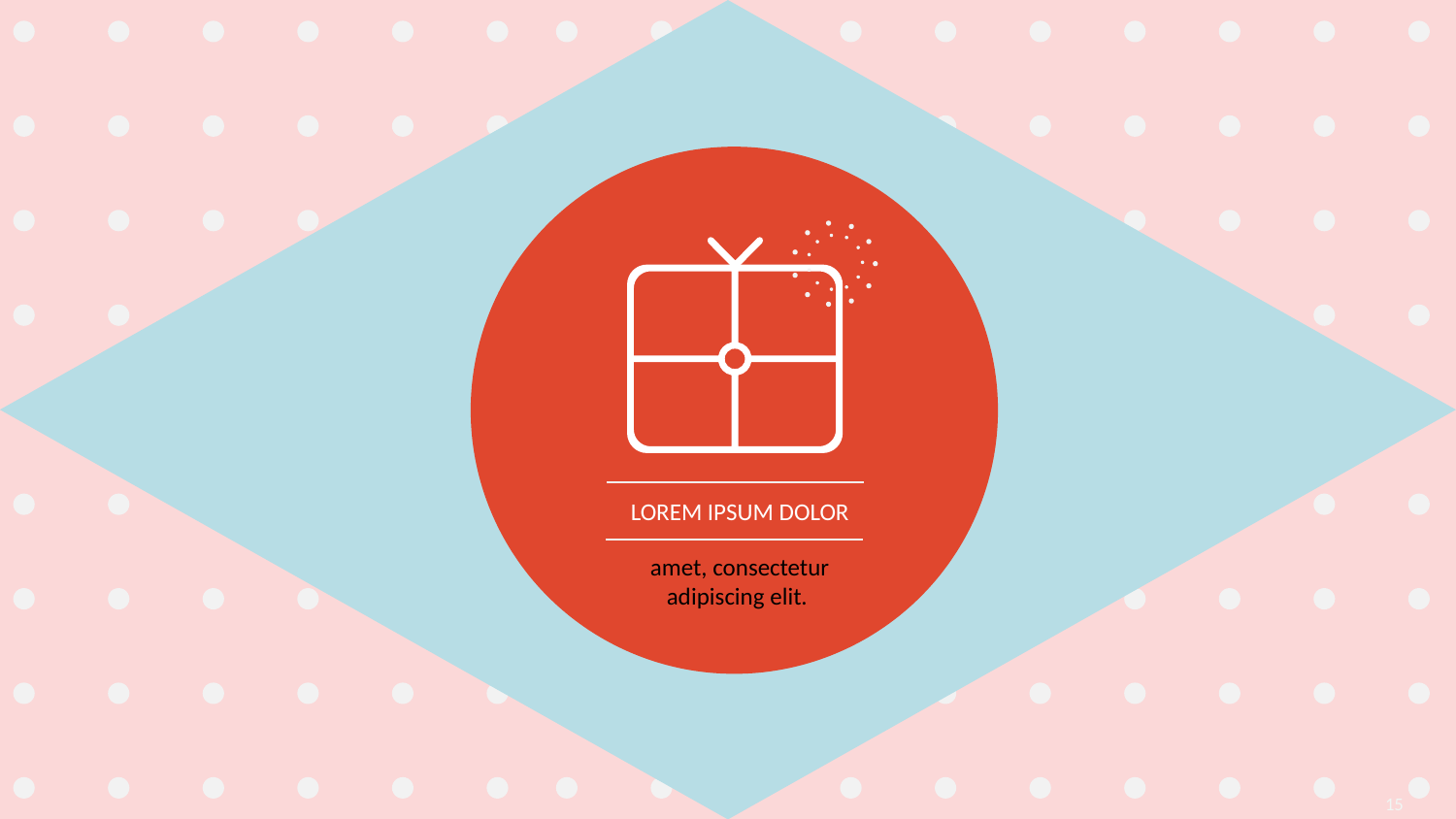

LOREM IPSUM DOLOR
amet, consectetur adipiscing elit.